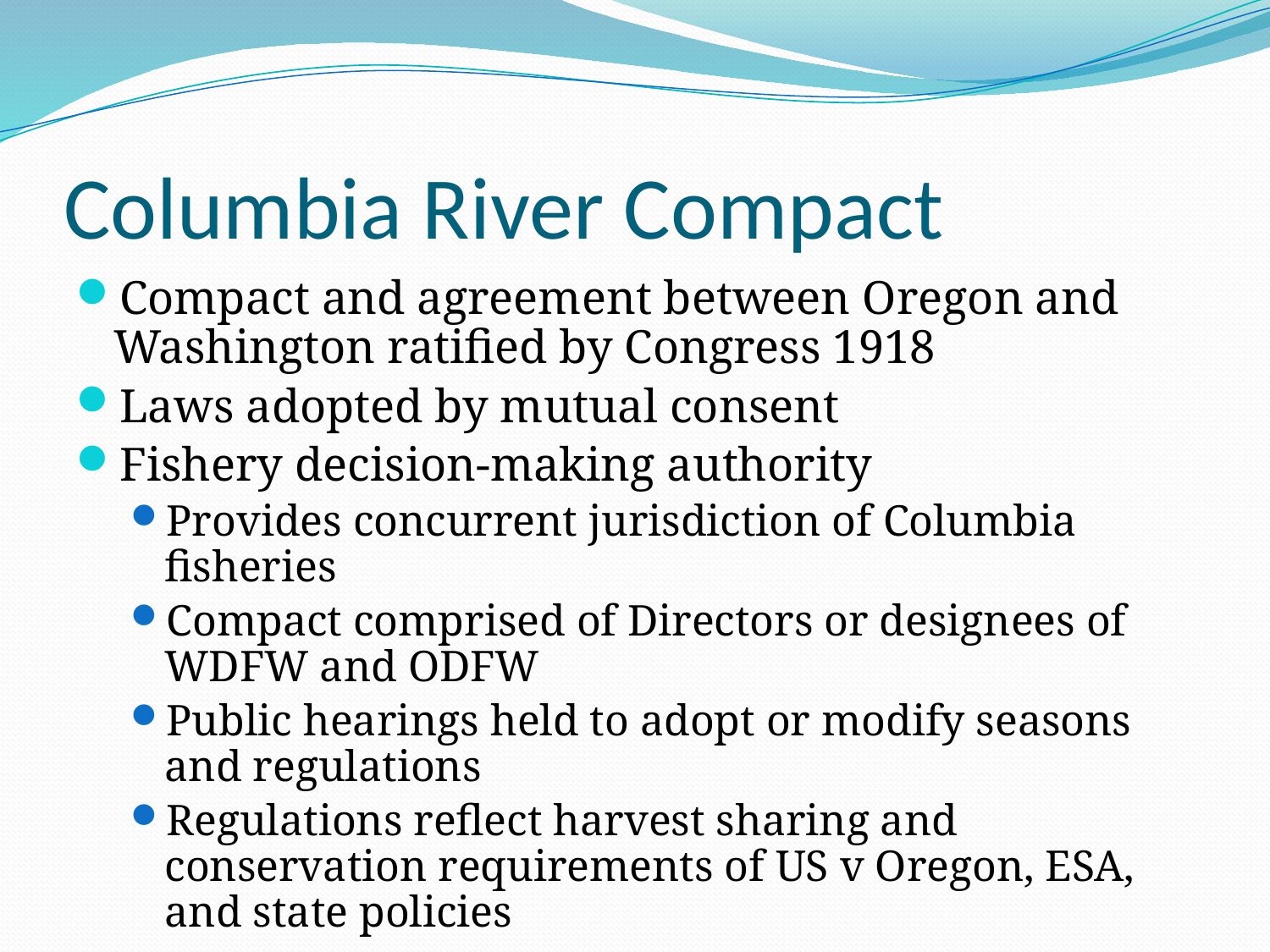

# Columbia River Compact
Compact and agreement between Oregon and Washington ratified by Congress 1918
Laws adopted by mutual consent
Fishery decision-making authority
Provides concurrent jurisdiction of Columbia fisheries
Compact comprised of Directors or designees of WDFW and ODFW
Public hearings held to adopt or modify seasons and regulations
Regulations reflect harvest sharing and conservation requirements of US v Oregon, ESA, and state policies